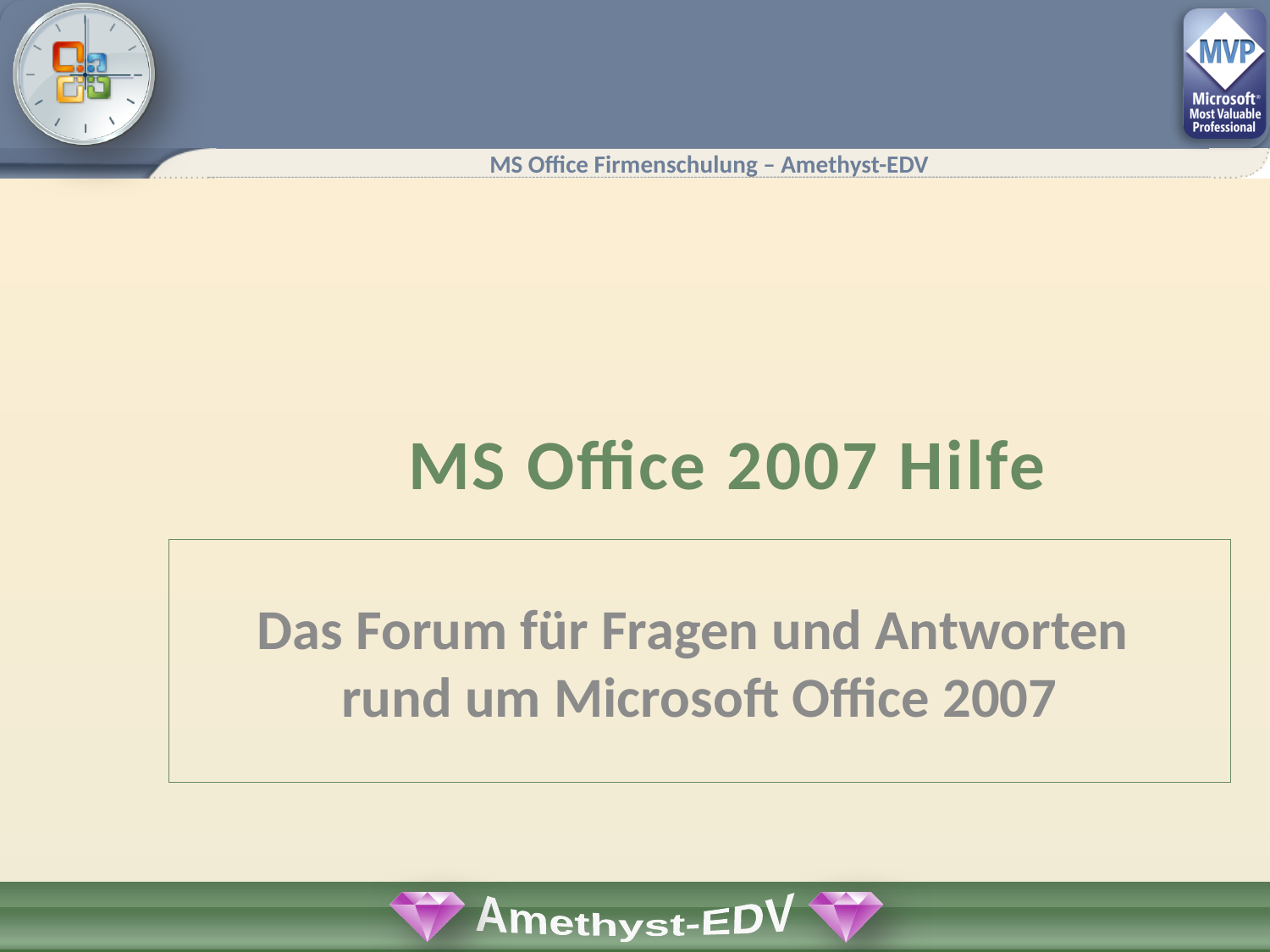

# MS Office 2007 Hilfe
Das Forum für Fragen und Antworten
rund um Microsoft Office 2007